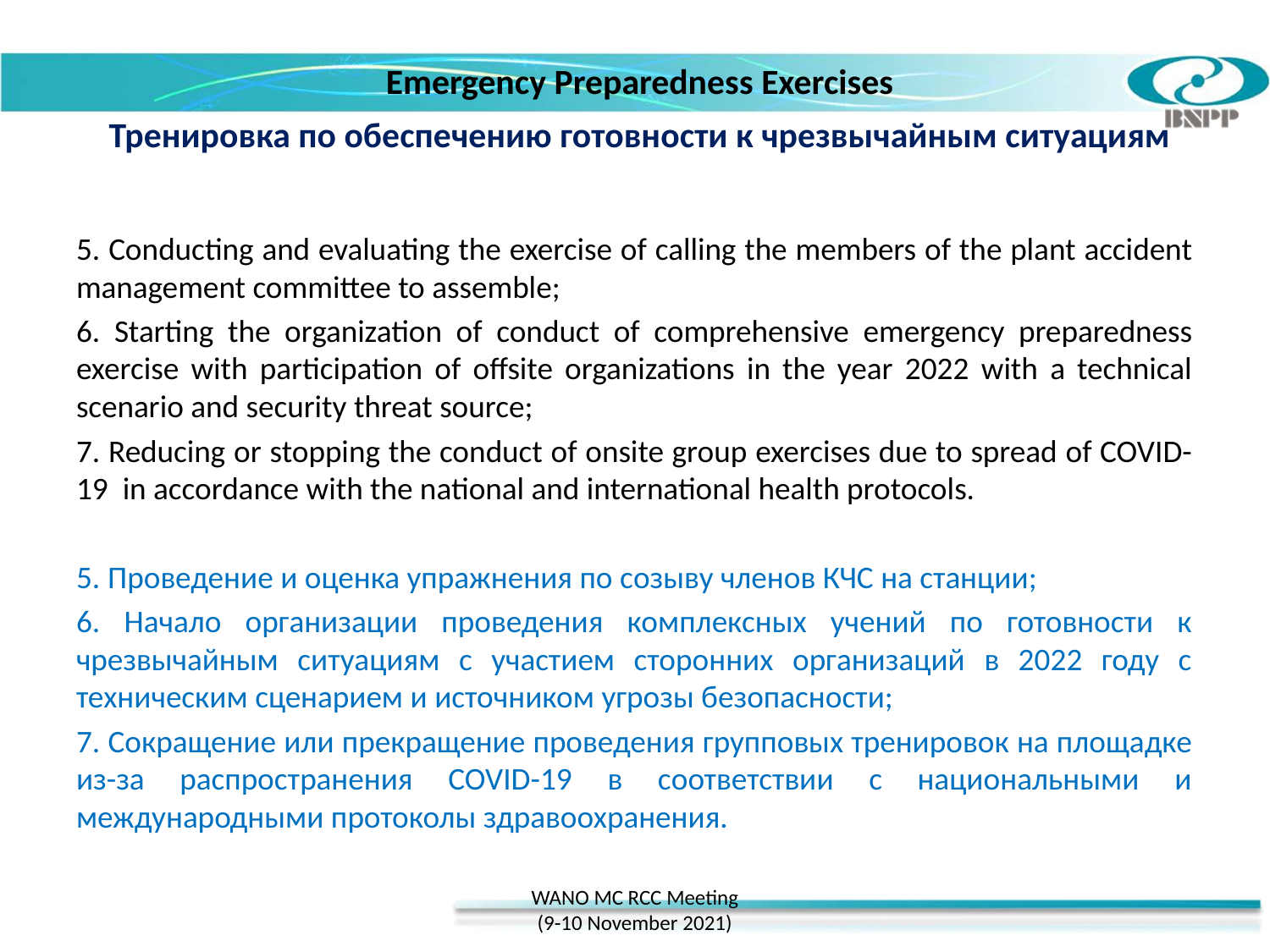

Emergency Preparedness Exercises
Тренировка по обеспечению готовности к чрезвычайным ситуациям
5. Conducting and evaluating the exercise of calling the members of the plant accident management committee to assemble;
6. Starting the organization of conduct of comprehensive emergency preparedness exercise with participation of offsite organizations in the year 2022 with a technical scenario and security threat source;
7. Reducing or stopping the conduct of onsite group exercises due to spread of COVID-19  in accordance with the national and international health protocols.

5. Проведение и оценка упражнения по созыву членов КЧС на станции;
6. Начало организации проведения комплексных учений по готовности к чрезвычайным ситуациям с участием сторонних организаций в 2022 году с техническим сценарием и источником угрозы безопасности;
7. Сокращение или прекращение проведения групповых тренировок на площадке из-за распространения COVID-19 в соответствии с национальными и международными протоколы здравоохранения.
WANO MC RCC Meeting
(9-10 November 2021)